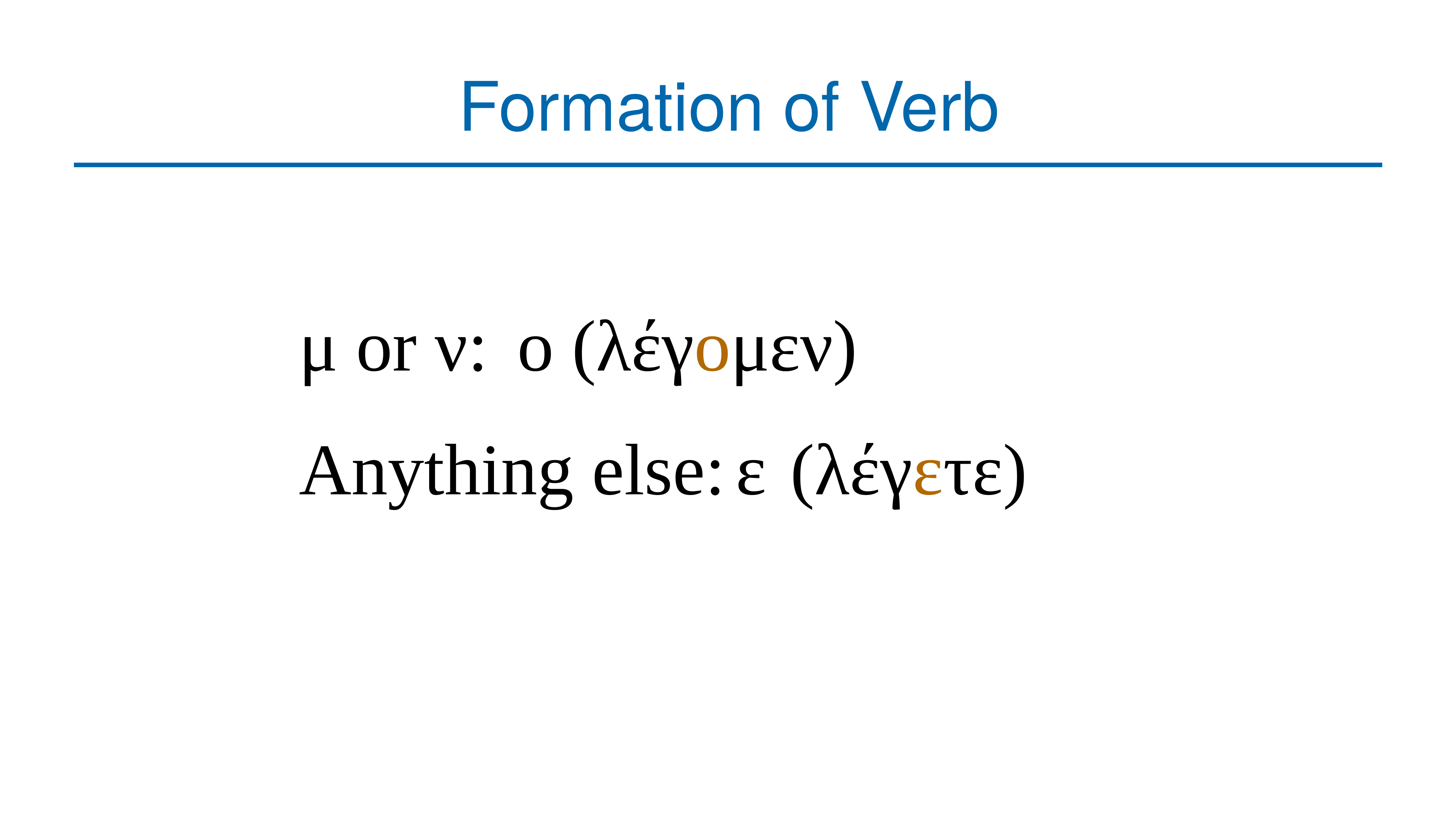

# Formation of Verb
μ or ν:	ο	(λέγομεν)
Anything else:	ε	(λέγετε)